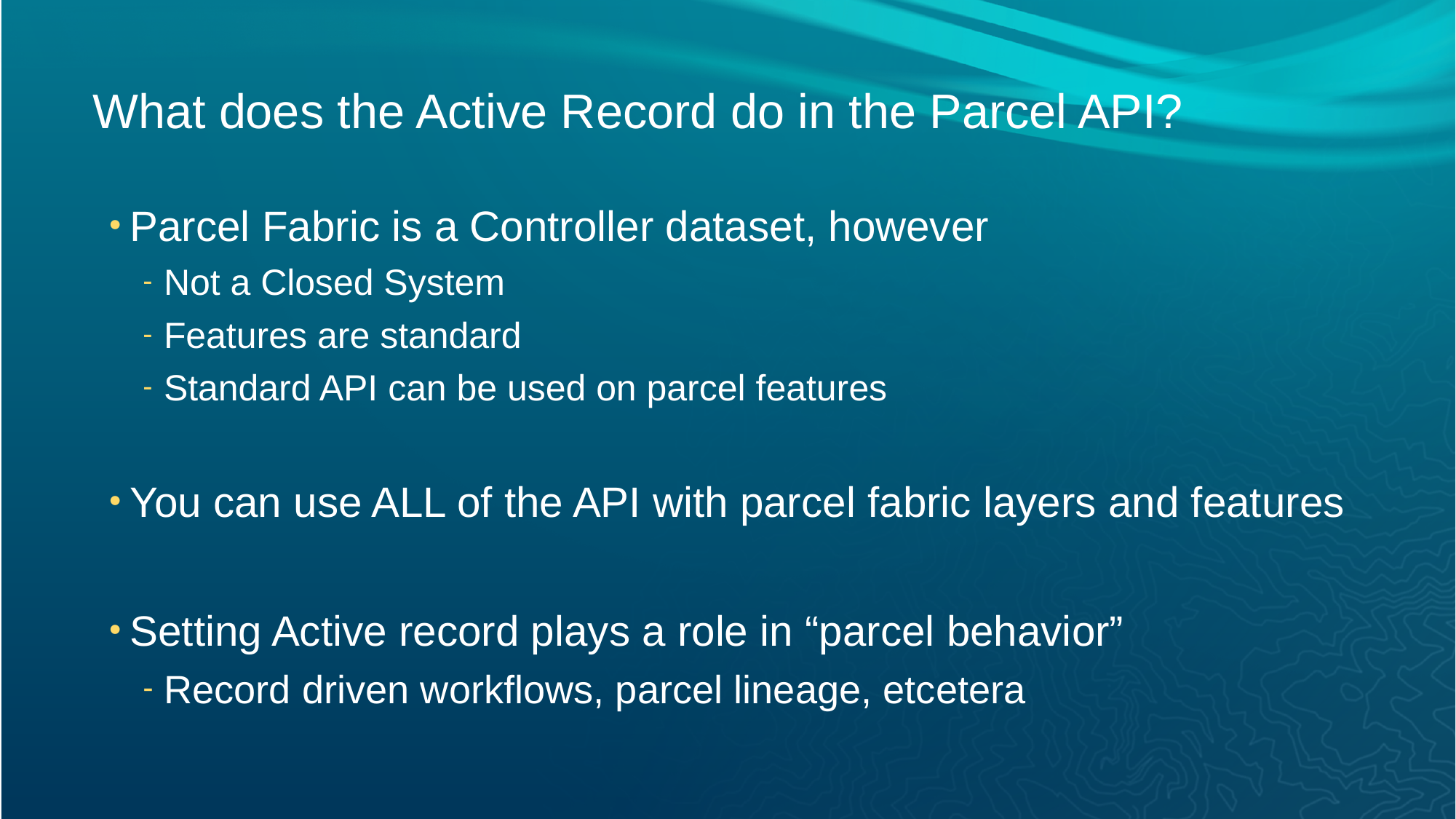

# What does the Active Record do in the Parcel API?
Parcel Fabric is a Controller dataset, however
Not a Closed System
Features are standard
Standard API can be used on parcel features

You can use ALL of the API with parcel fabric layers and features

Setting Active record plays a role in “parcel behavior”
Record driven workflows, parcel lineage, etcetera